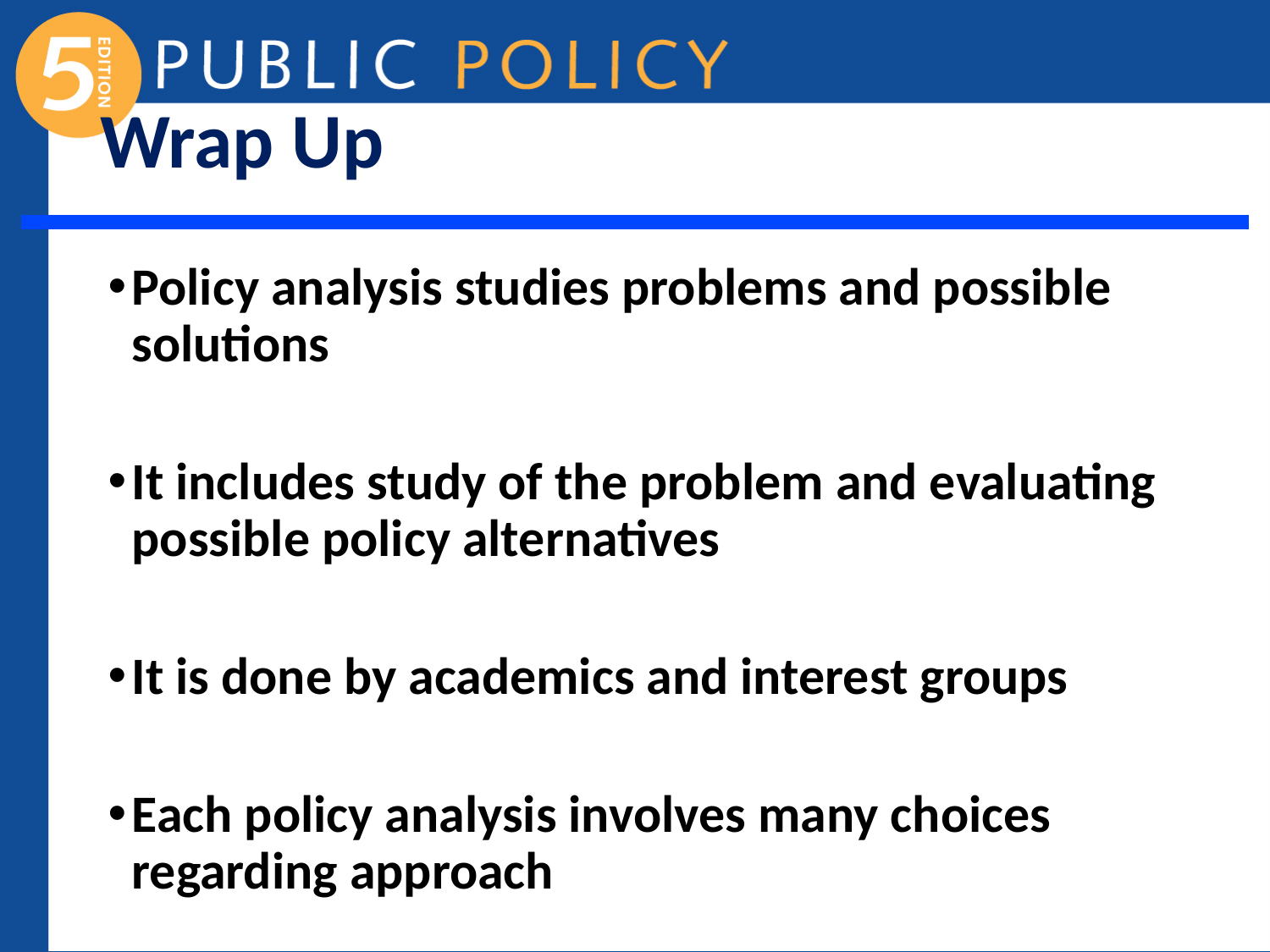

# Wrap Up
Policy analysis studies problems and possible solutions

It includes study of the problem and evaluating possible policy alternatives

It is done by academics and interest groups

Each policy analysis involves many choices regarding approach